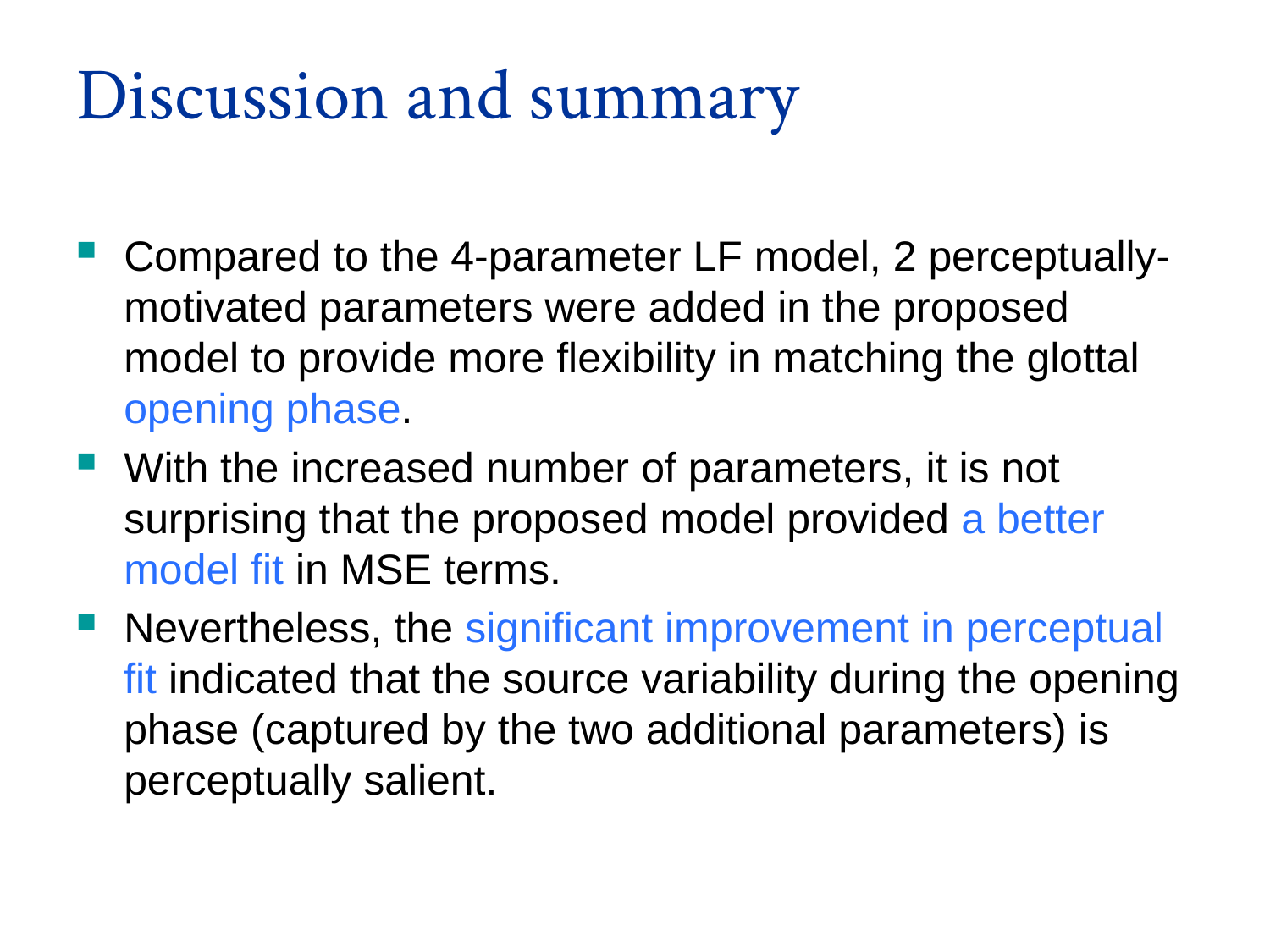

# Discussion and summary
Compared to the 4-parameter LF model, 2 perceptually-motivated parameters were added in the proposed model to provide more flexibility in matching the glottal opening phase.
With the increased number of parameters, it is not surprising that the proposed model provided a better model fit in MSE terms.
Nevertheless, the significant improvement in perceptual fit indicated that the source variability during the opening phase (captured by the two additional parameters) is perceptually salient.
16